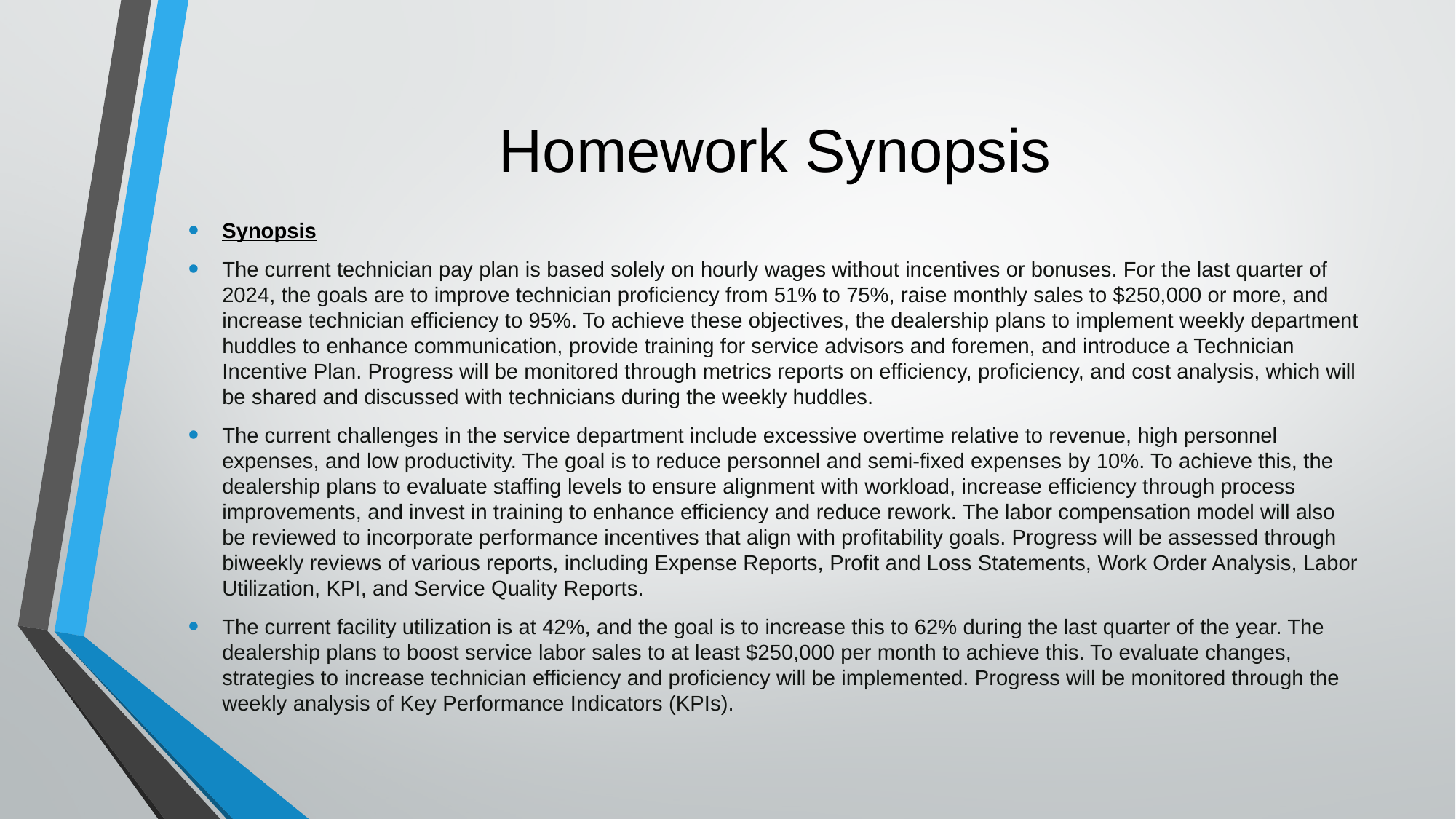

# Homework Synopsis
Synopsis
The current technician pay plan is based solely on hourly wages without incentives or bonuses. For the last quarter of 2024, the goals are to improve technician proficiency from 51% to 75%, raise monthly sales to $250,000 or more, and increase technician efficiency to 95%. To achieve these objectives, the dealership plans to implement weekly department huddles to enhance communication, provide training for service advisors and foremen, and introduce a Technician Incentive Plan. Progress will be monitored through metrics reports on efficiency, proficiency, and cost analysis, which will be shared and discussed with technicians during the weekly huddles.
The current challenges in the service department include excessive overtime relative to revenue, high personnel expenses, and low productivity. The goal is to reduce personnel and semi-fixed expenses by 10%. To achieve this, the dealership plans to evaluate staffing levels to ensure alignment with workload, increase efficiency through process improvements, and invest in training to enhance efficiency and reduce rework. The labor compensation model will also be reviewed to incorporate performance incentives that align with profitability goals. Progress will be assessed through biweekly reviews of various reports, including Expense Reports, Profit and Loss Statements, Work Order Analysis, Labor Utilization, KPI, and Service Quality Reports.
The current facility utilization is at 42%, and the goal is to increase this to 62% during the last quarter of the year. The dealership plans to boost service labor sales to at least $250,000 per month to achieve this. To evaluate changes, strategies to increase technician efficiency and proficiency will be implemented. Progress will be monitored through the weekly analysis of Key Performance Indicators (KPIs).